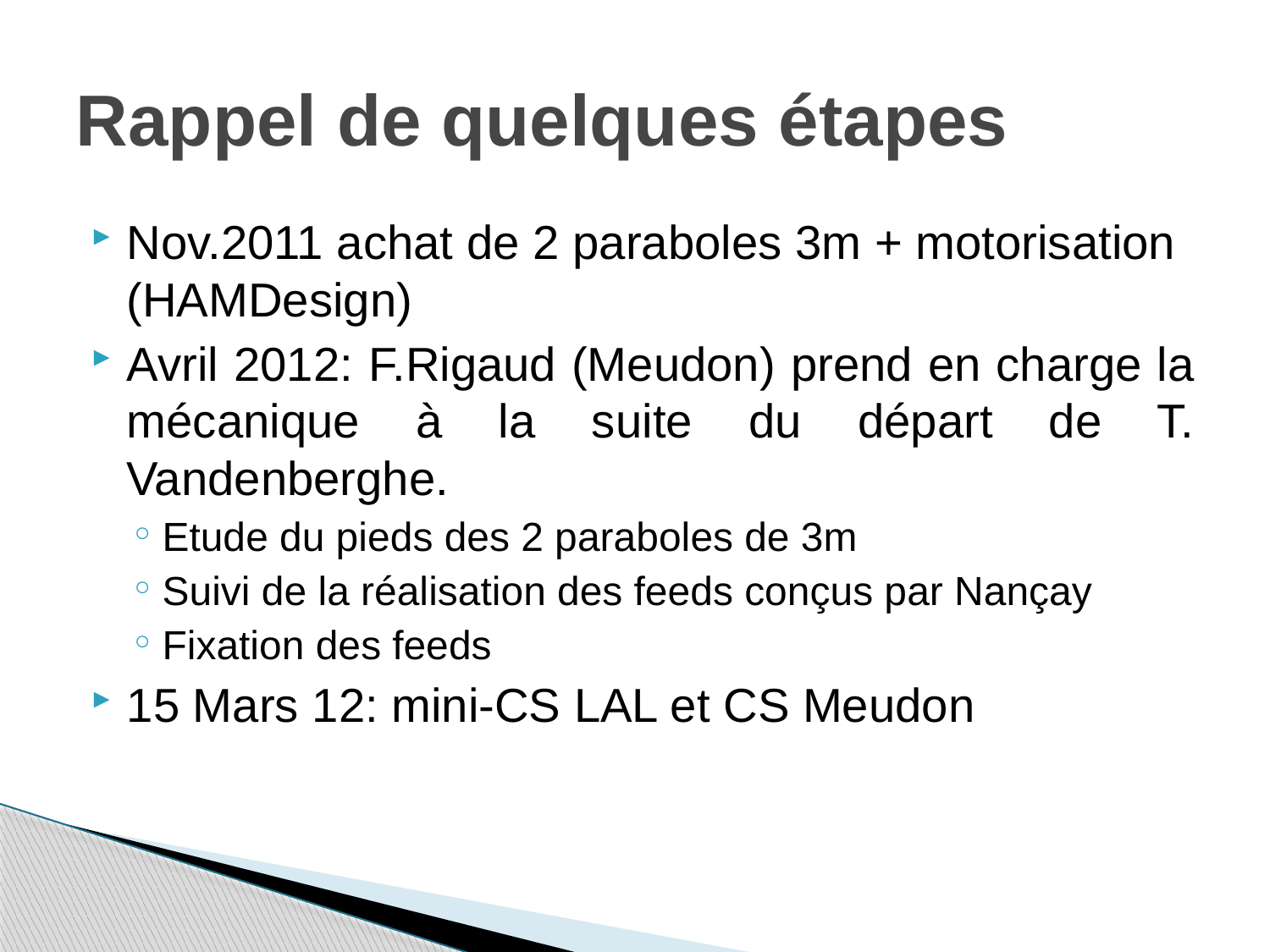

# Rappel de quelques étapes
Nov.2011 achat de 2 paraboles 3m + motorisation (HAMDesign)
Avril 2012: F.Rigaud (Meudon) prend en charge la mécanique à la suite du départ de T. Vandenberghe.
Etude du pieds des 2 paraboles de 3m
Suivi de la réalisation des feeds conçus par Nançay
Fixation des feeds
15 Mars 12: mini-CS LAL et CS Meudon